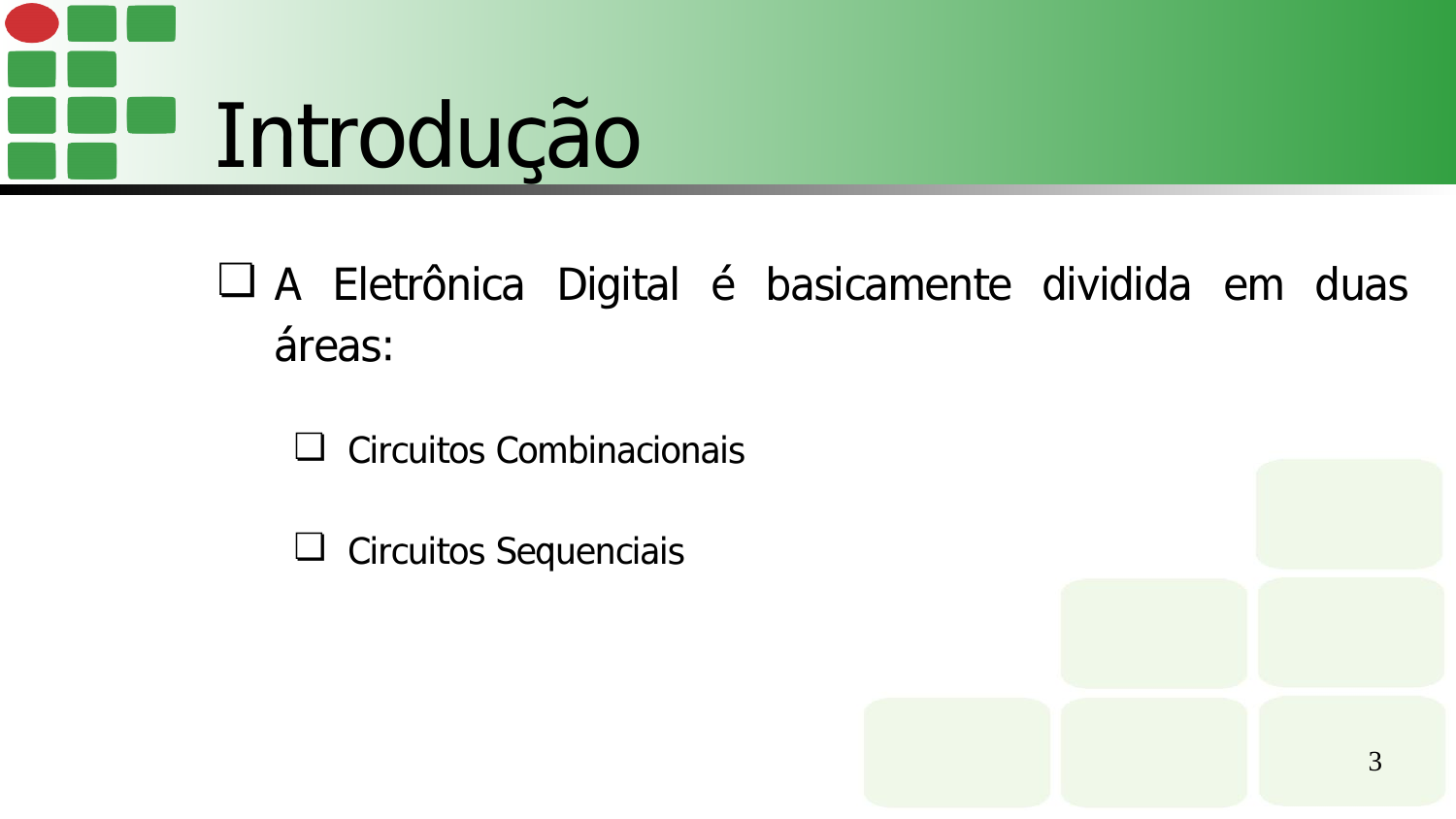

Introdução
A Eletrônica Digital é basicamente dividida em duas áreas:

Circuitos Combinacionais

Circuitos Sequenciais

3